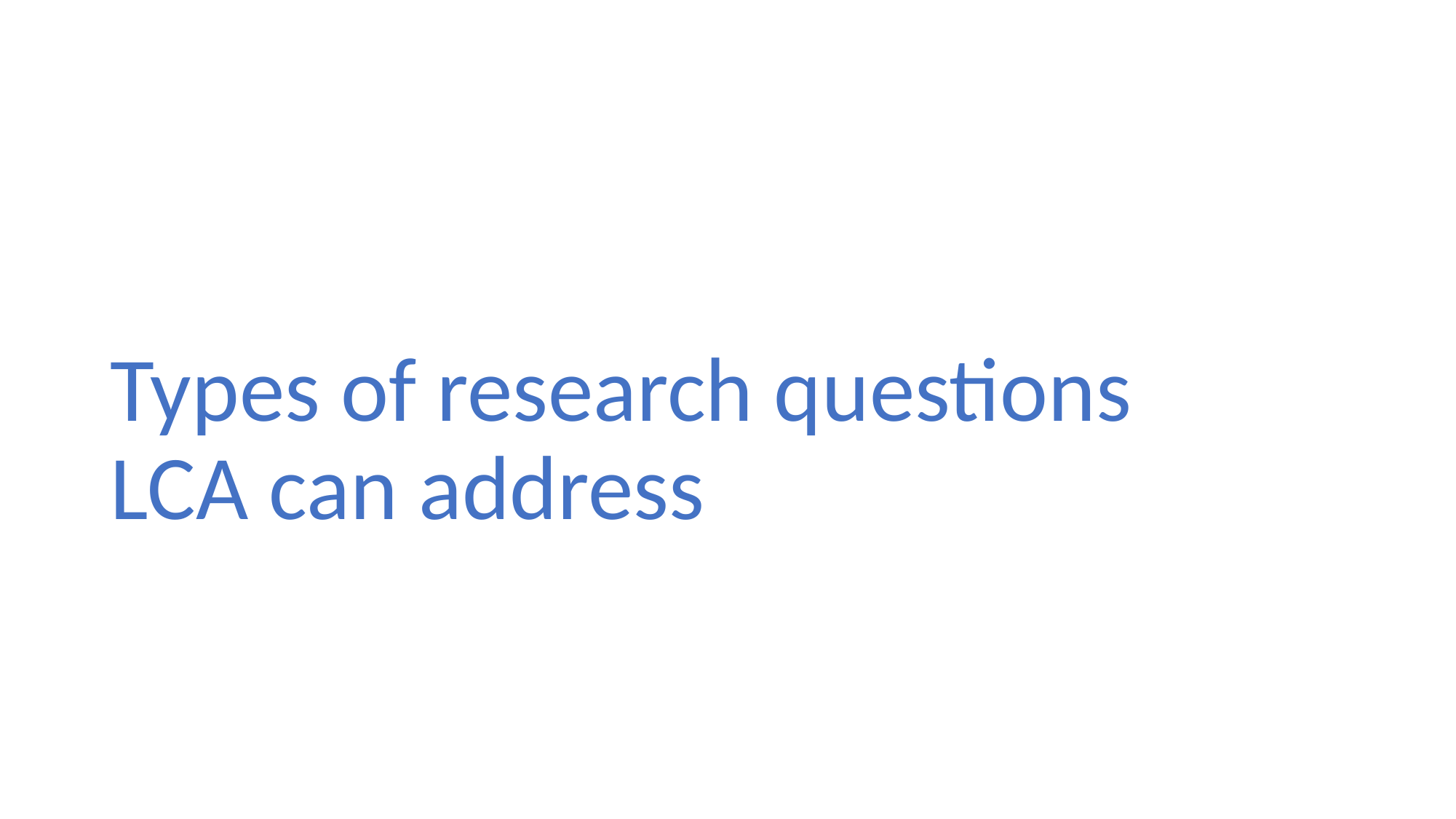

# Types of research questions LCA can address